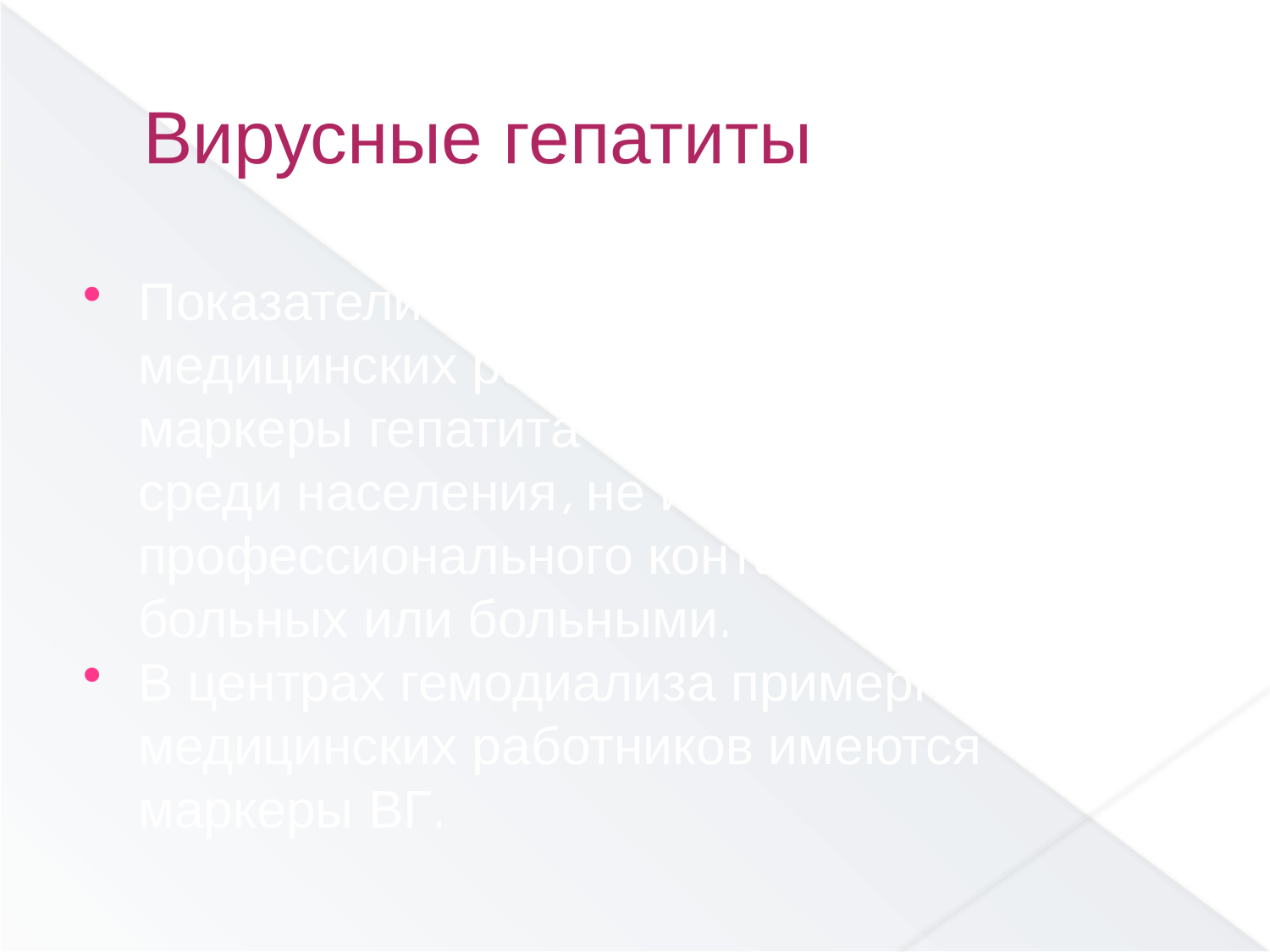

Вирусные гепатиты
Показатели заболеваемости ВГ у медицинских работников выше, а маркеры гепатита встречаются чаще, чем среди населения, не имеющего профессионального контакта с кровью больных или больными.
В центрах гемодиализа примерно у трети медицинских работников имеются маркеры ВГ.